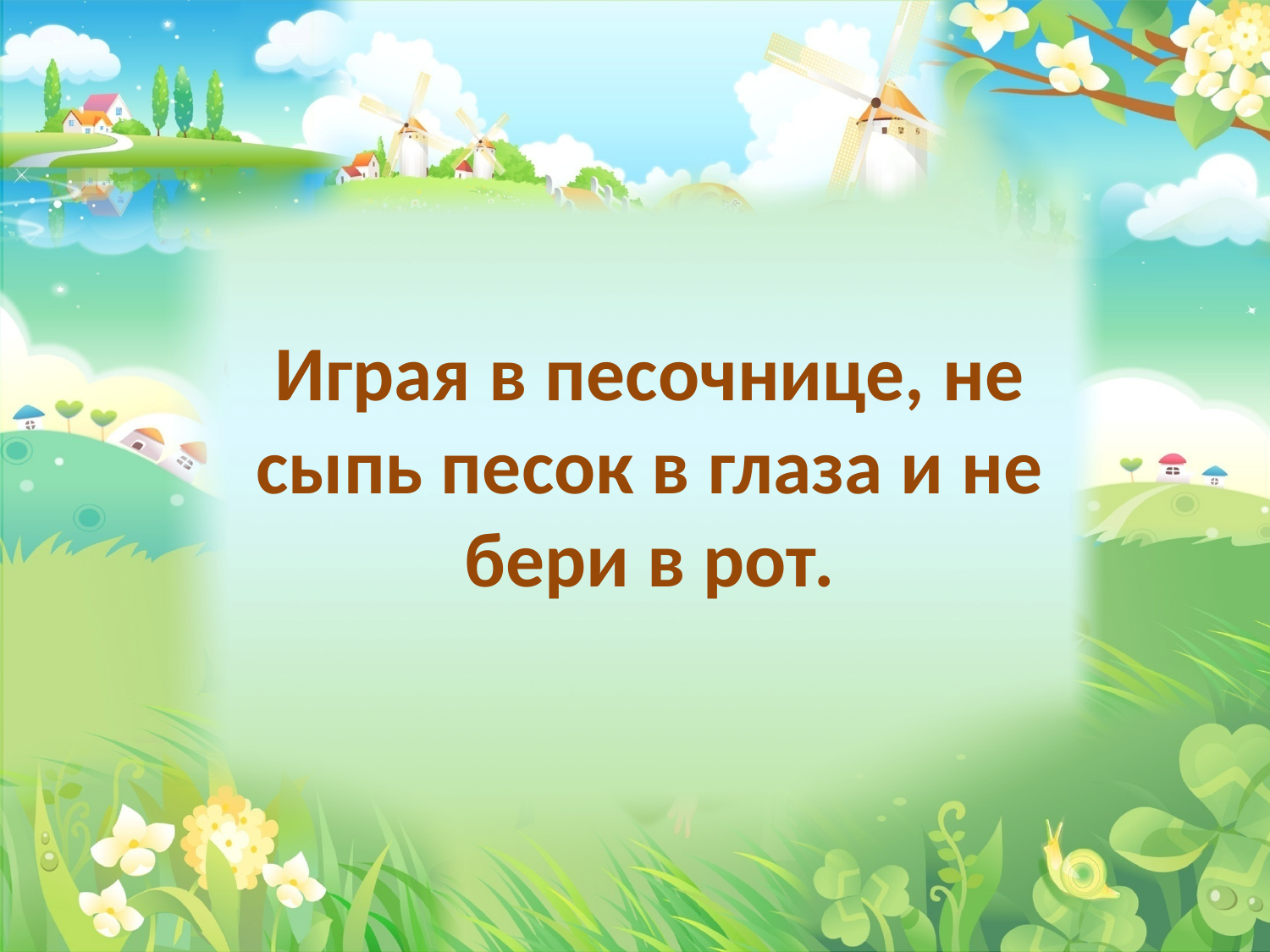

Играя в песочнице, не сыпь песок в глаза и не бери в рот.